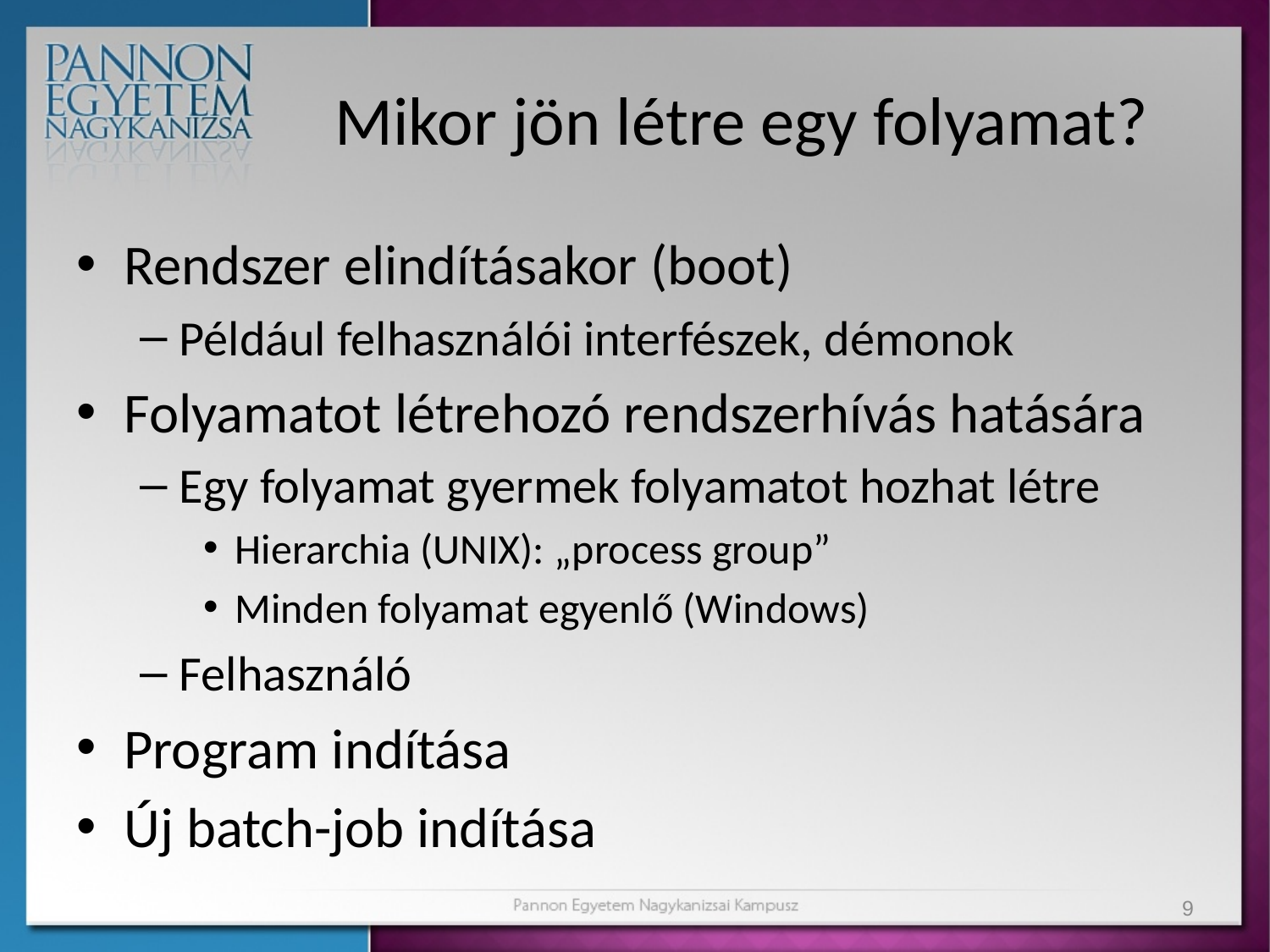

# Mikor jön létre egy folyamat?
Rendszer elindításakor (boot)
Például felhasználói interfészek, démonok
Folyamatot létrehozó rendszerhívás hatására
Egy folyamat gyermek folyamatot hozhat létre
Hierarchia (UNIX): „process group”
Minden folyamat egyenlő (Windows)
Felhasználó
Program indítása
Új batch-job indítása
9